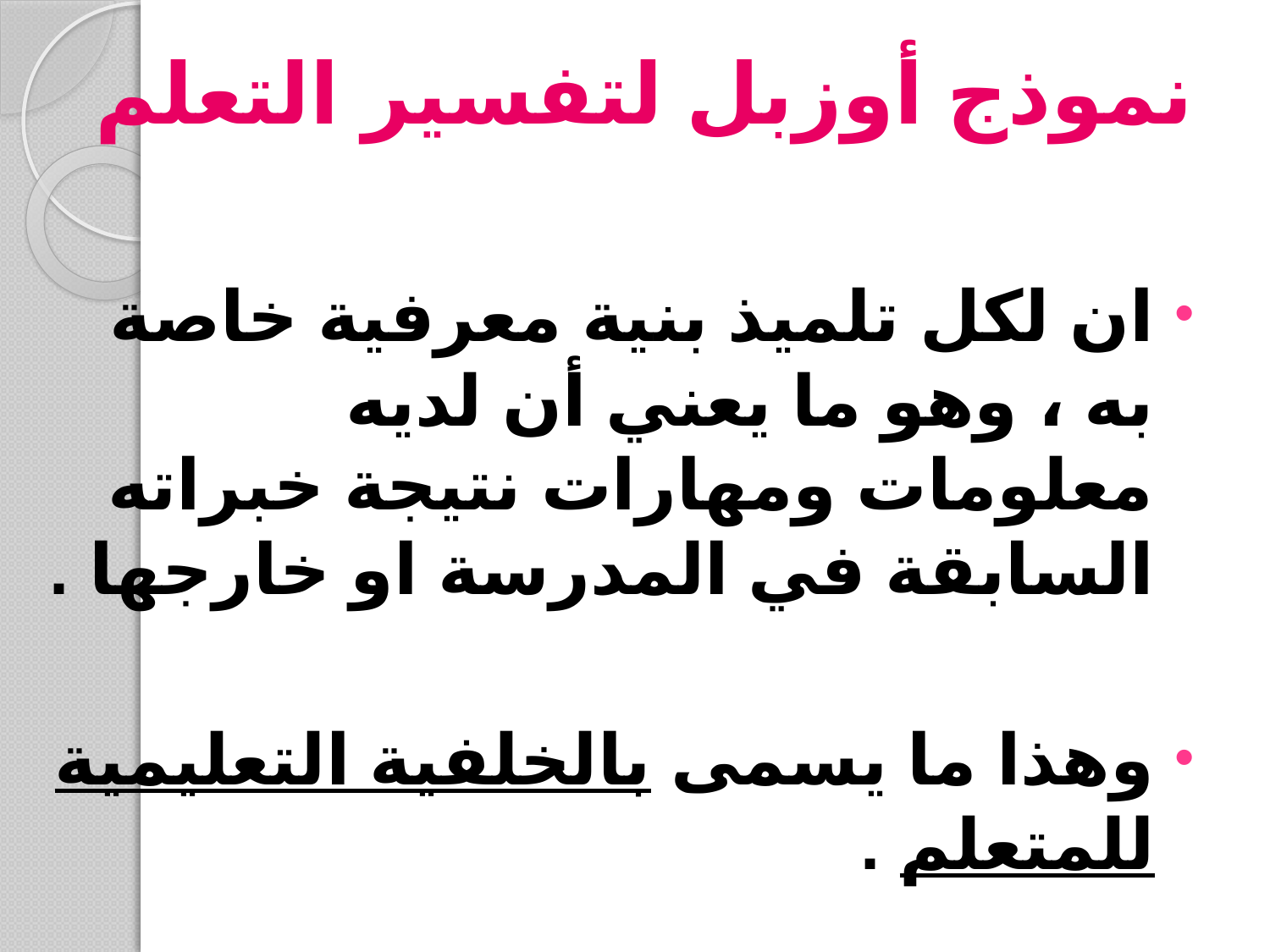

# نموذج أوزبل لتفسير التعلم

ان لكل تلميذ بنية معرفية خاصة به ، وهو ما يعني أن لديه معلومات ومهارات نتيجة خبراته السابقة في المدرسة او خارجها .

وهذا ما يسمى بالخلفية التعليمية للمتعلم .